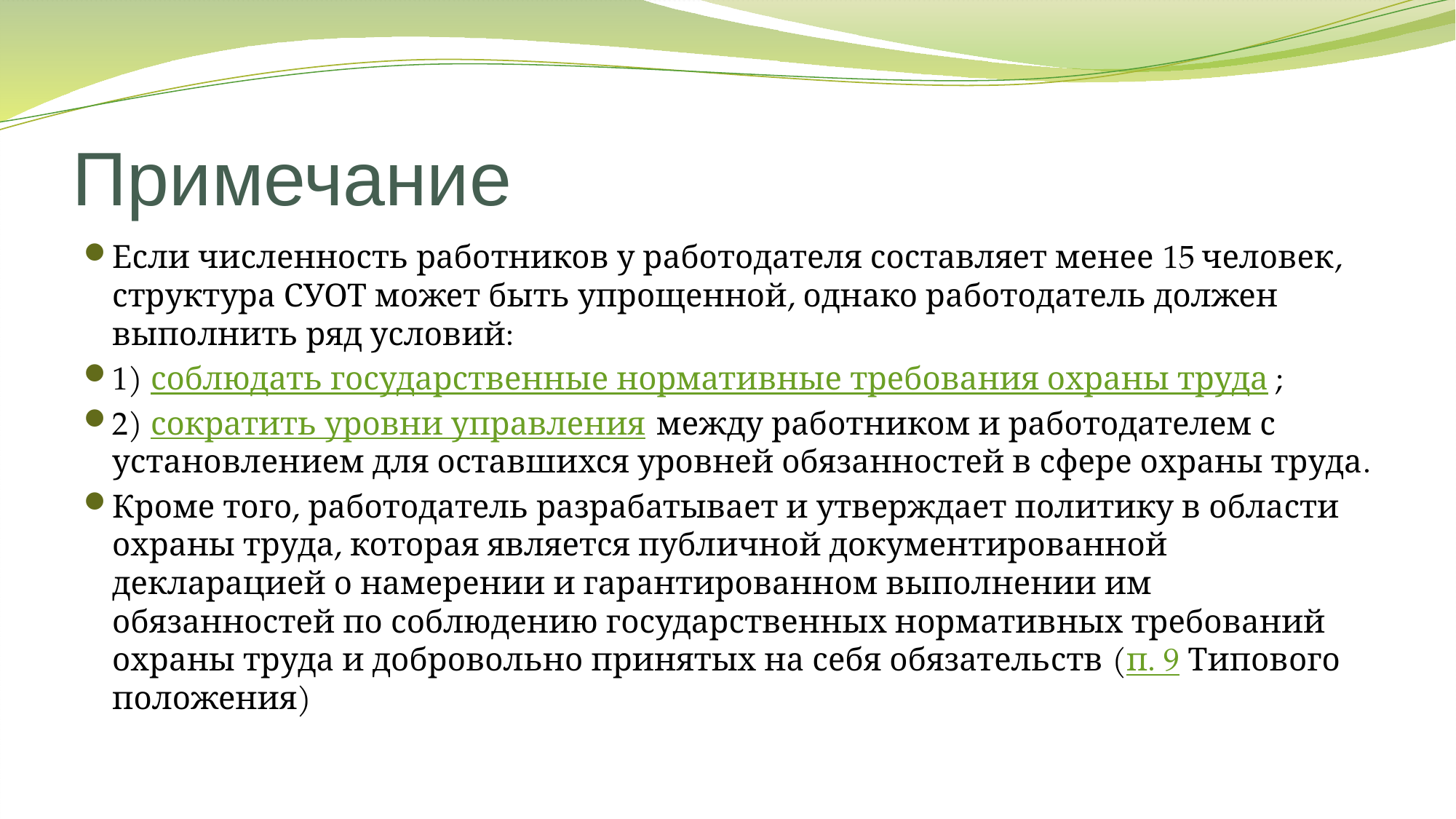

# Примечание
Если численность работников у работодателя составляет менее 15 человек, структура СУОТ может быть упрощенной, однако работодатель должен выполнить ряд условий:
1) соблюдать государственные нормативные требования охраны труда;
2) сократить уровни управления между работником и работодателем с установлением для оставшихся уровней обязанностей в сфере охраны труда.
Кроме того, работодатель разрабатывает и утверждает политику в области охраны труда, которая является публичной документированной декларацией о намерении и гарантированном выполнении им обязанностей по соблюдению государственных нормативных требований охраны труда и добровольно принятых на себя обязательств (п. 9 Типового положения)